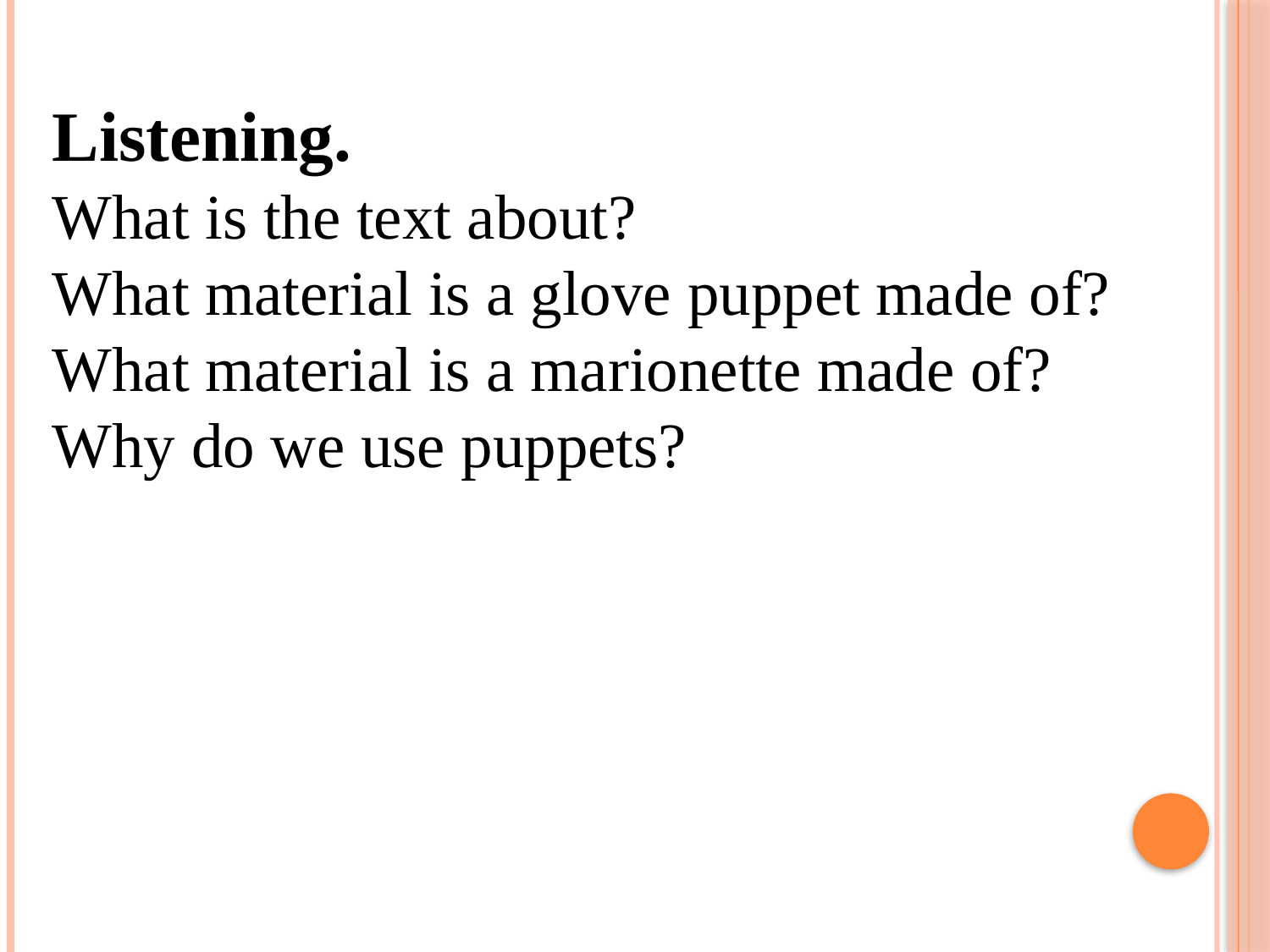

Listening.
What is the text about?
What material is a glove puppet made of?
What material is a marionette made of?
Why do we use puppets?